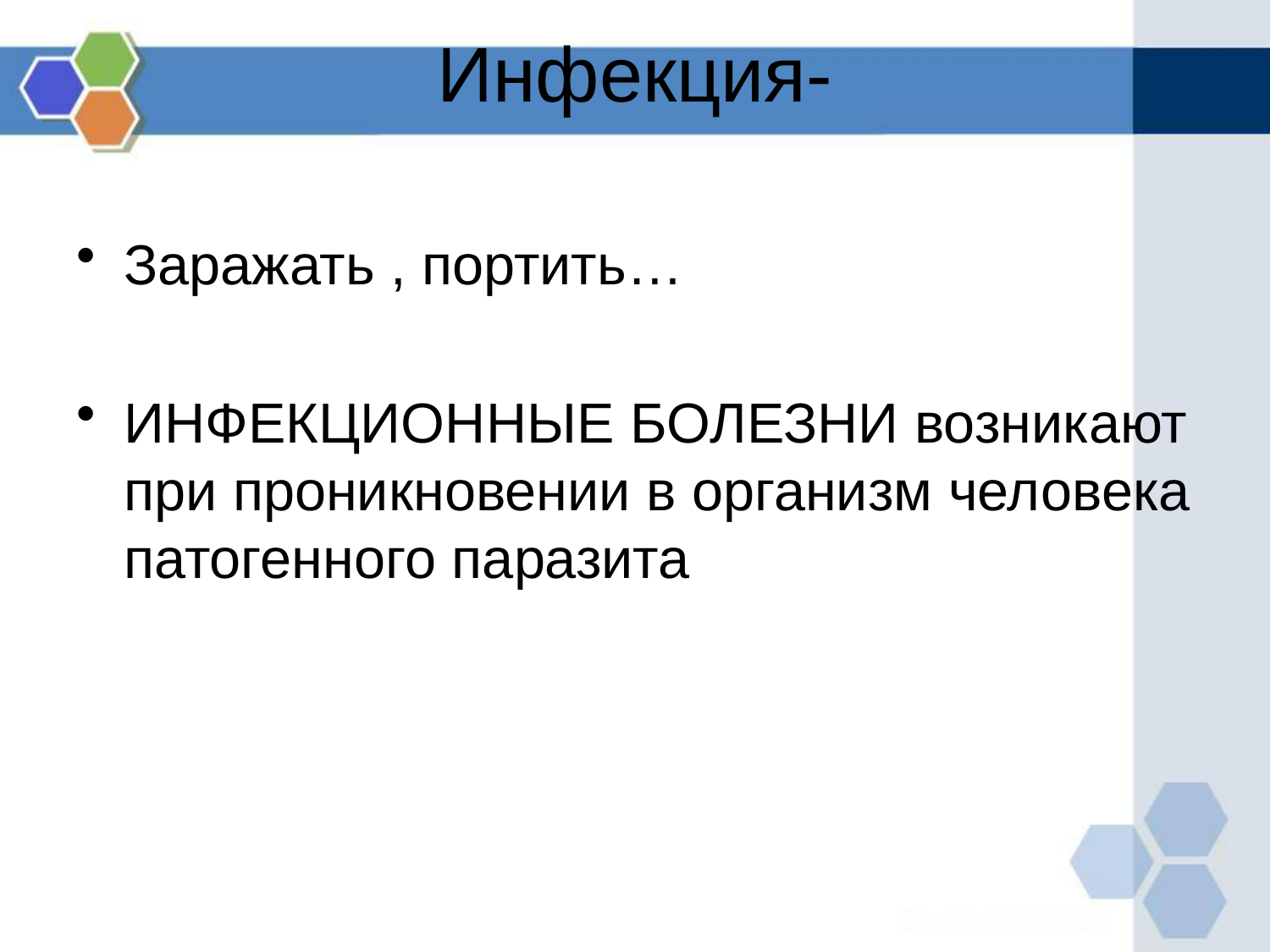

# Инфекция-
Заражать , портить…

ИНФЕКЦИОННЫЕ БОЛЕЗНИ возникают при проникновении в организм человека патогенного паразита